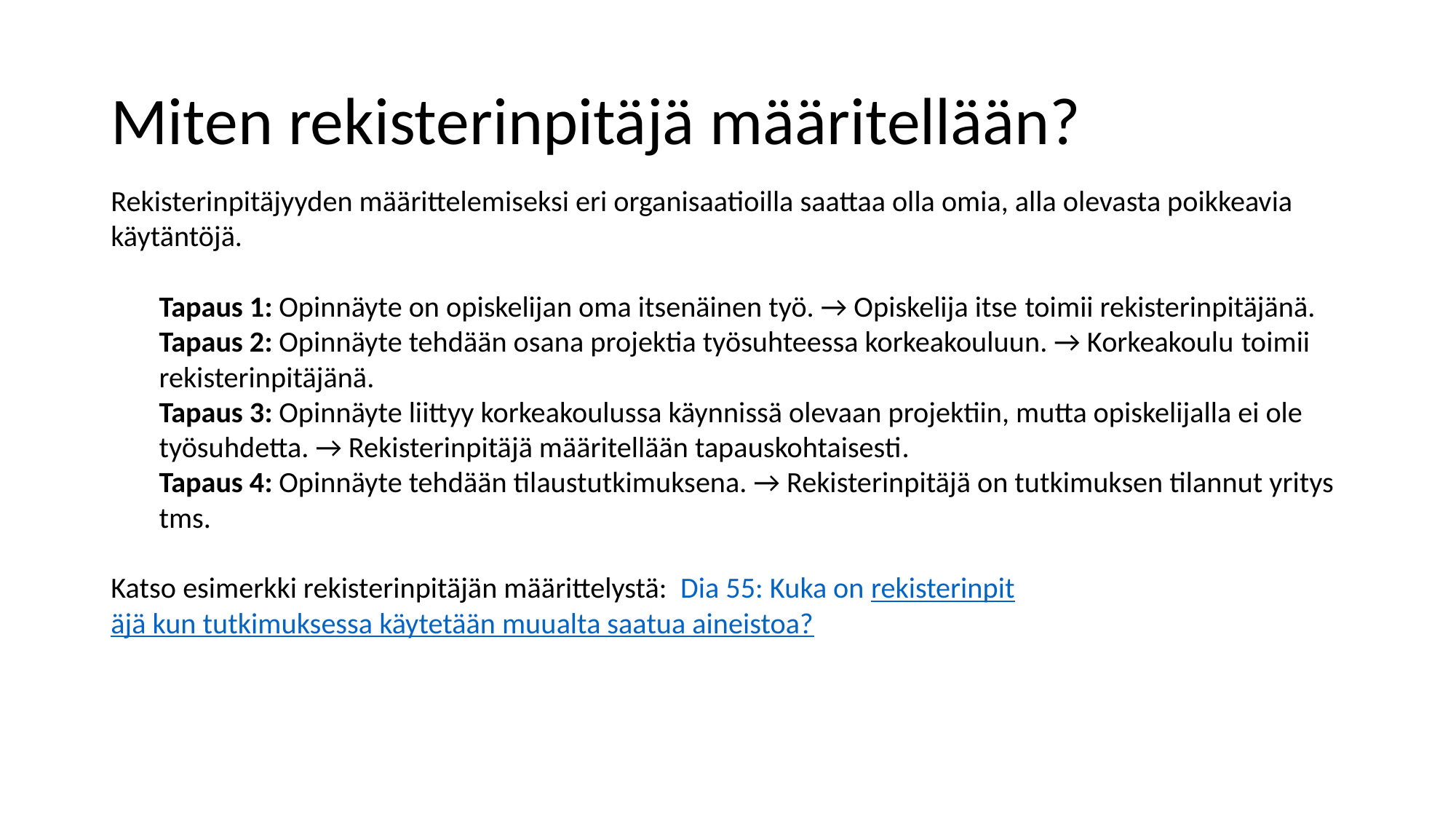

# Miten rekisterinpitäjä määritellään?
Rekisterinpitäjyyden määrittelemiseksi eri organisaatioilla saattaa olla omia, alla olevasta poikkeavia käytäntöjä.

Tapaus 1: Opinnäyte on opiskelijan oma itsenäinen työ. → Opiskelija itse​ toimii rekisterinpitäjänä.
Tapaus 2: Opinnäyte tehdään osana projektia työsuhteessa korkeakouluun. → Korkeakoulu​ toimii rekisterinpitäjänä.
Tapaus 3: Opinnäyte liittyy korkeakoulussa käynnissä olevaan projektiin, mutta opiskelijalla ei ole työsuhdetta. → Rekisterinpitäjä määritellään tapauskohtaisesti​.
Tapaus 4: Opinnäyte tehdään tilaustutkimuksena. → Rekisterinpitäjä on tutkimuksen tilannut yritys tms.

Katso esimerkki rekisterinpitäjän määrittelystä:  Dia 55: Kuka on rekisterinpit
äjä kun tutkimuksessa käytetään muualta saatua aineistoa?